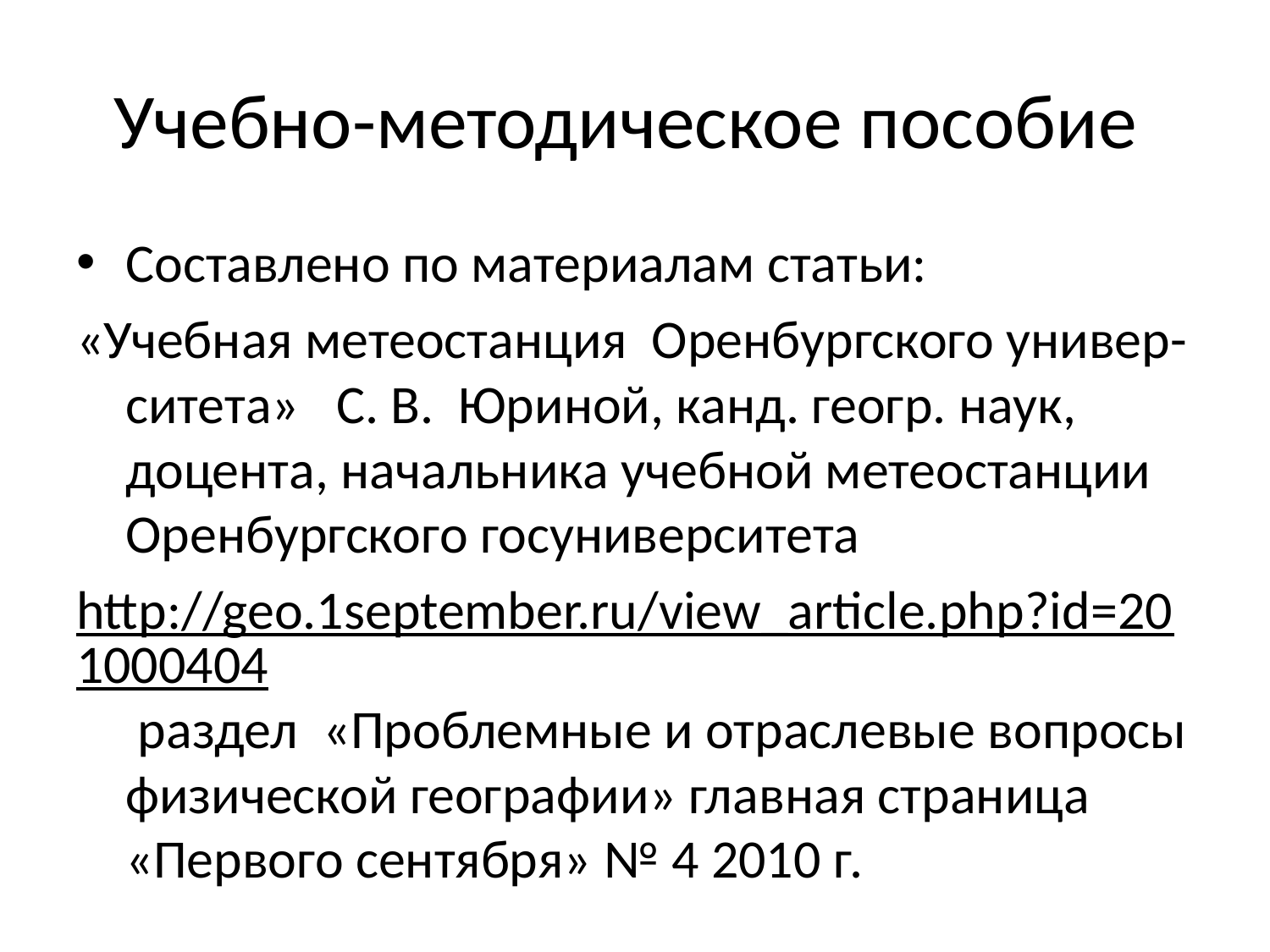

# Учебно-методическое пособие
Составлено по материалам статьи:
«Учебная метеостанция  Оренбургского универ-ситета»   С. В.  Юриной, канд. геогр. наук, доцента, начальника учебной метеостанции Оренбургского госуниверситета
http://geo.1september.ru/view_article.php?id=201000404 раздел  «Проблемные и отраслевые вопросы физической географии» главная страница «Первого сентября» № 4 2010 г.